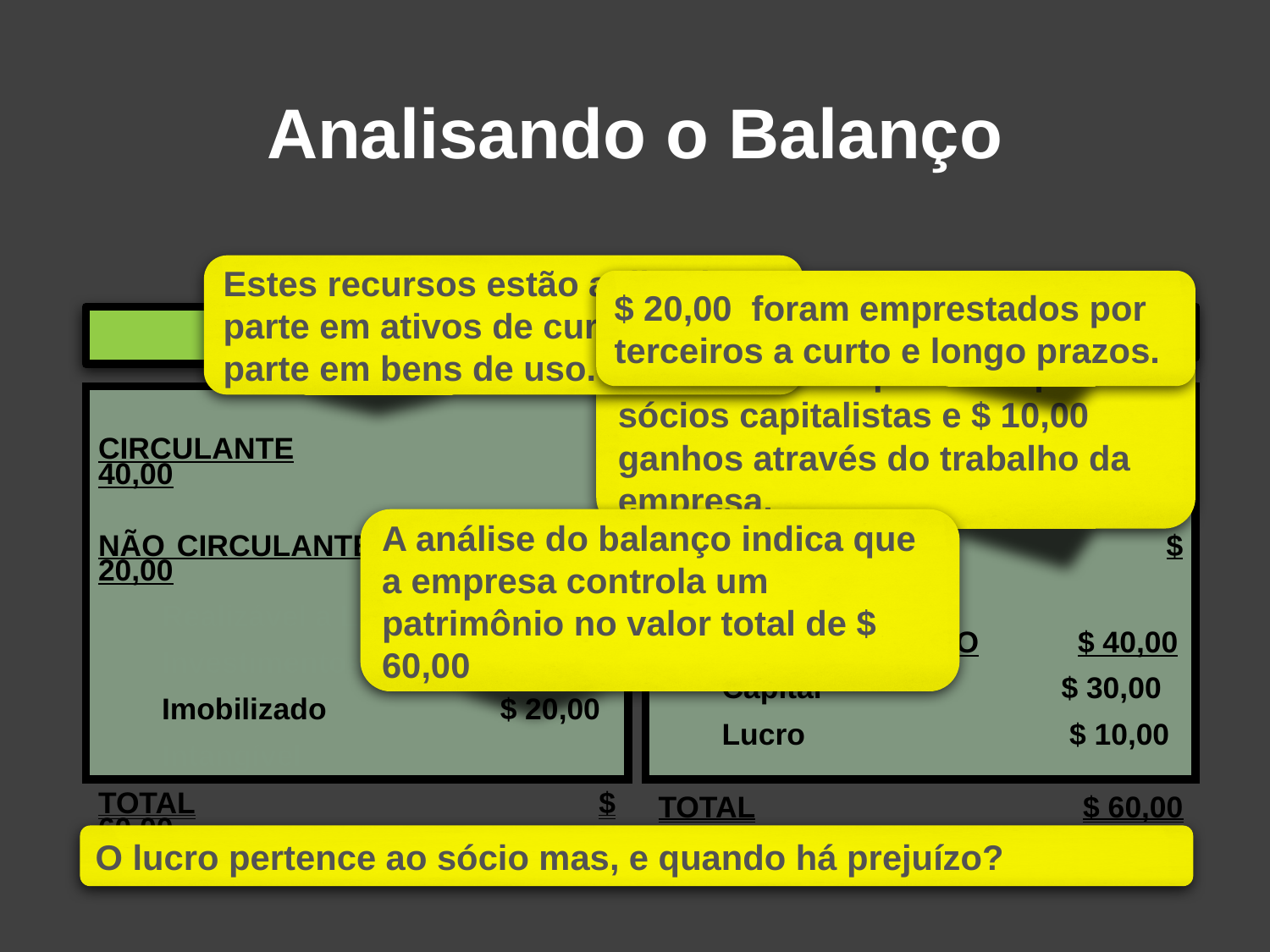

# Analisando o Balanço

Estes recursos estão aplicados parte em ativos de curto prazo e parte em bens de uso.
$ 20,00  foram emprestados por terceiros a curto e longo prazos.
ATIVO
PASSIVO
$ 30,00 foram aportados pelos sócios capitalistas e $ 10,00 ganhos através do trabalho da empresa.

CIRCULANTE                            $ 40,00

NÃO CIRCULANTE                   $ 20,00
Realizável a Longo Prazo
Investimentos
Imobilizado                     $ 20,00
Intangível
TOTAL                                       $ 60,00

CIRCULANTE                             $ 10,00

NÃO CIRCULANTE                   $ 10,00

PATRIMÔNIO LÍQUIDO            $ 40,00
Capital                             $ 30,00
Lucro                                $ 10,00

TOTAL                                       $ 60,00

A análise do balanço indica que a empresa controla um patrimônio no valor total de $ 60,00
O lucro pertence ao sócio mas, e quando há prejuízo?